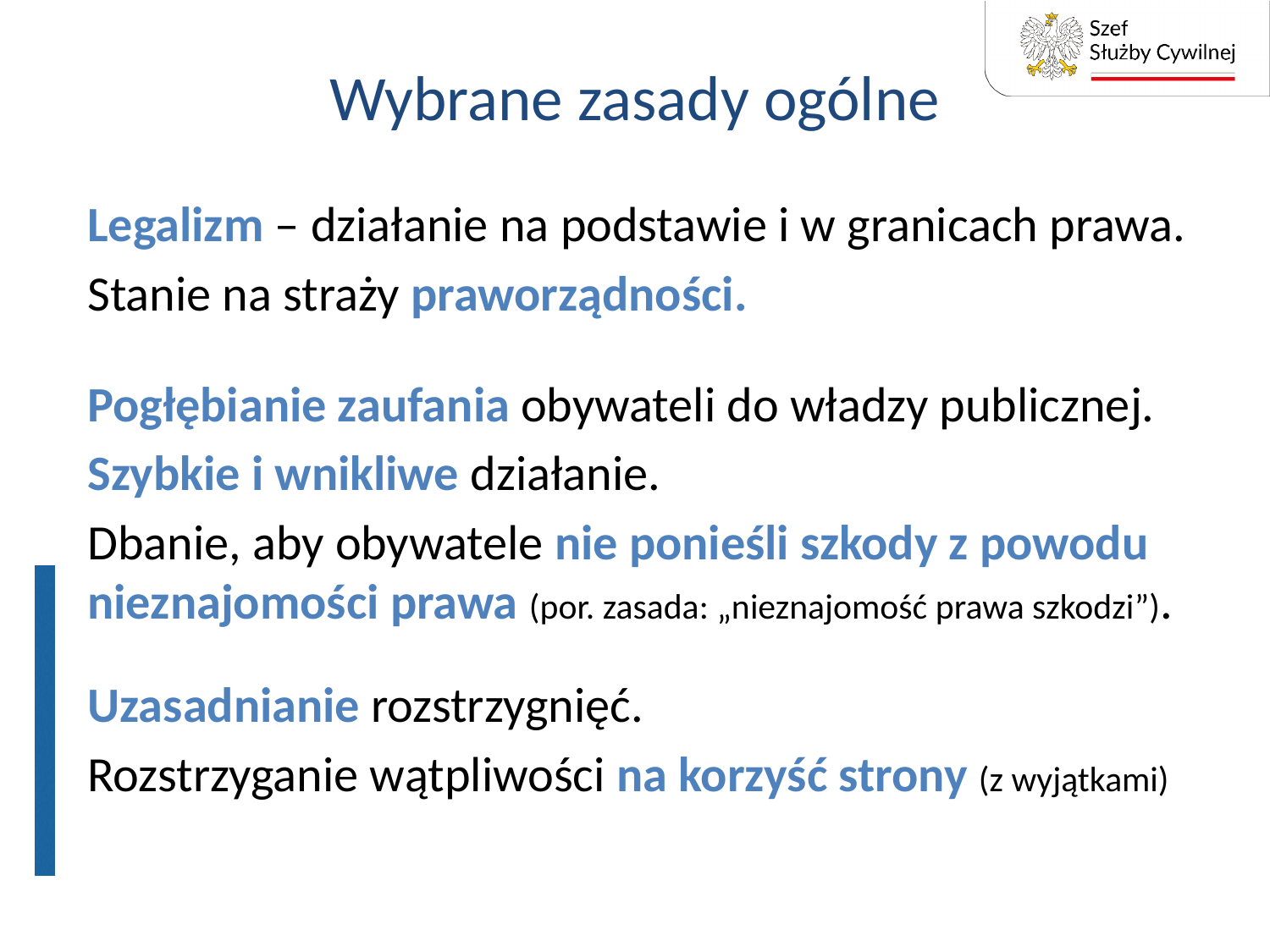

# Wybrane zasady ogólne
Legalizm – działanie na podstawie i w granicach prawa.
Stanie na straży praworządności.

Pogłębianie zaufania obywateli do władzy publicznej.
Szybkie i wnikliwe działanie.
Dbanie, aby obywatele nie ponieśli szkody z powodu nieznajomości prawa (por. zasada: „nieznajomość prawa szkodzi”).
Uzasadnianie rozstrzygnięć.
Rozstrzyganie wątpliwości na korzyść strony (z wyjątkami)